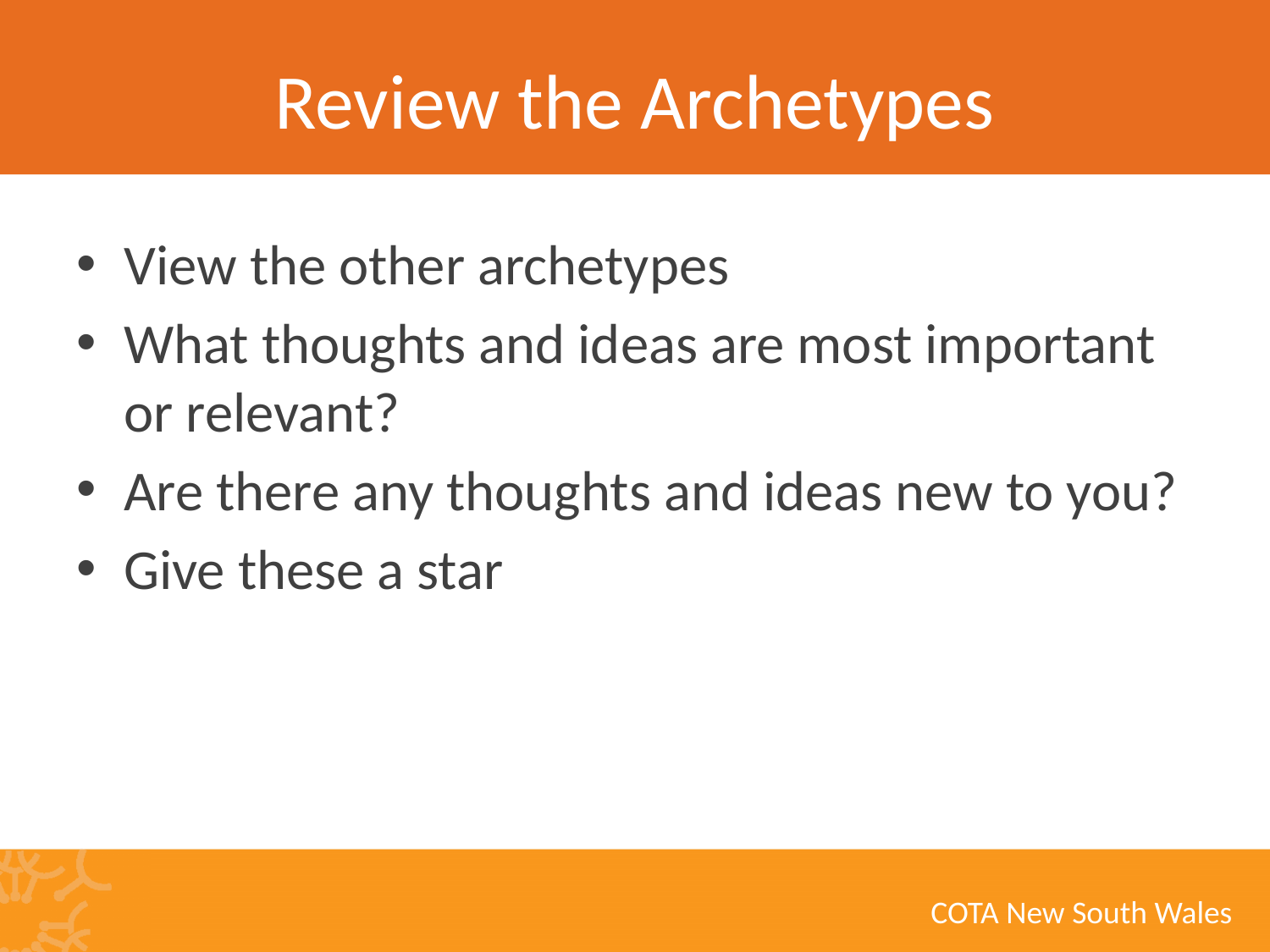

# Review the Archetypes
View the other archetypes
What thoughts and ideas are most important or relevant?
Are there any thoughts and ideas new to you?
Give these a star